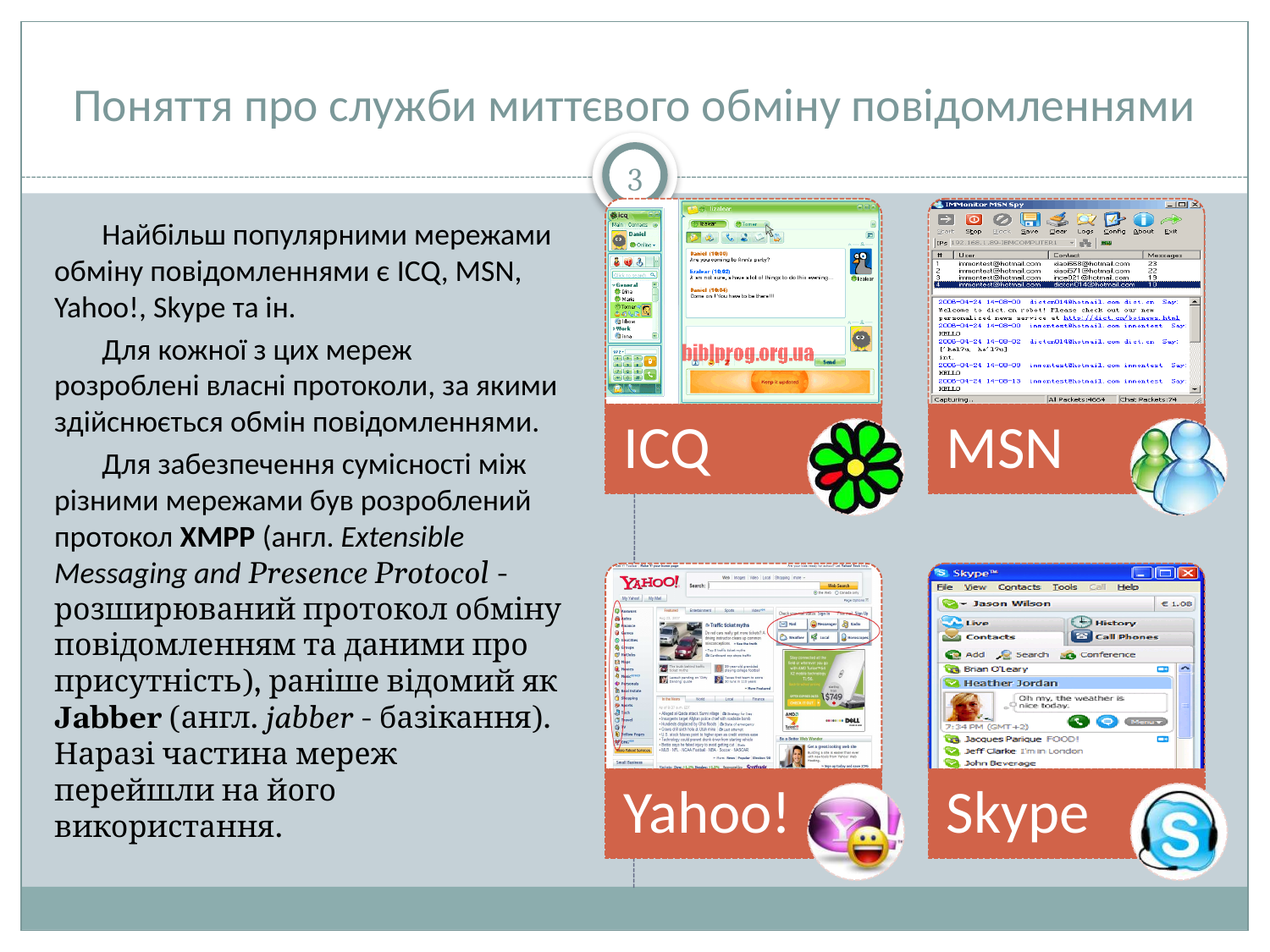

# Поняття про служби миттєвого обміну повідомленнями
3
ICQ
MSN
Yahoo!
Skype
Найбільш популярними мережами обміну повідомленнями є ICQ, MSN, Yahoo!, Skype та ін.
Для кожної з цих мереж розроблені власні протоколи, за якими здійснюється обмін повідомленнями.
Для забезпечення сумісності між різними мережами був розроблений протокол ХМРР (англ. Extensible Messaging and Presence Protocol - розширюваний протокол обміну повідомленням та даними про присутність), раніше відомий як Jabber (англ. jabber - базікання). Наразі частина мереж перейшли на його використання.